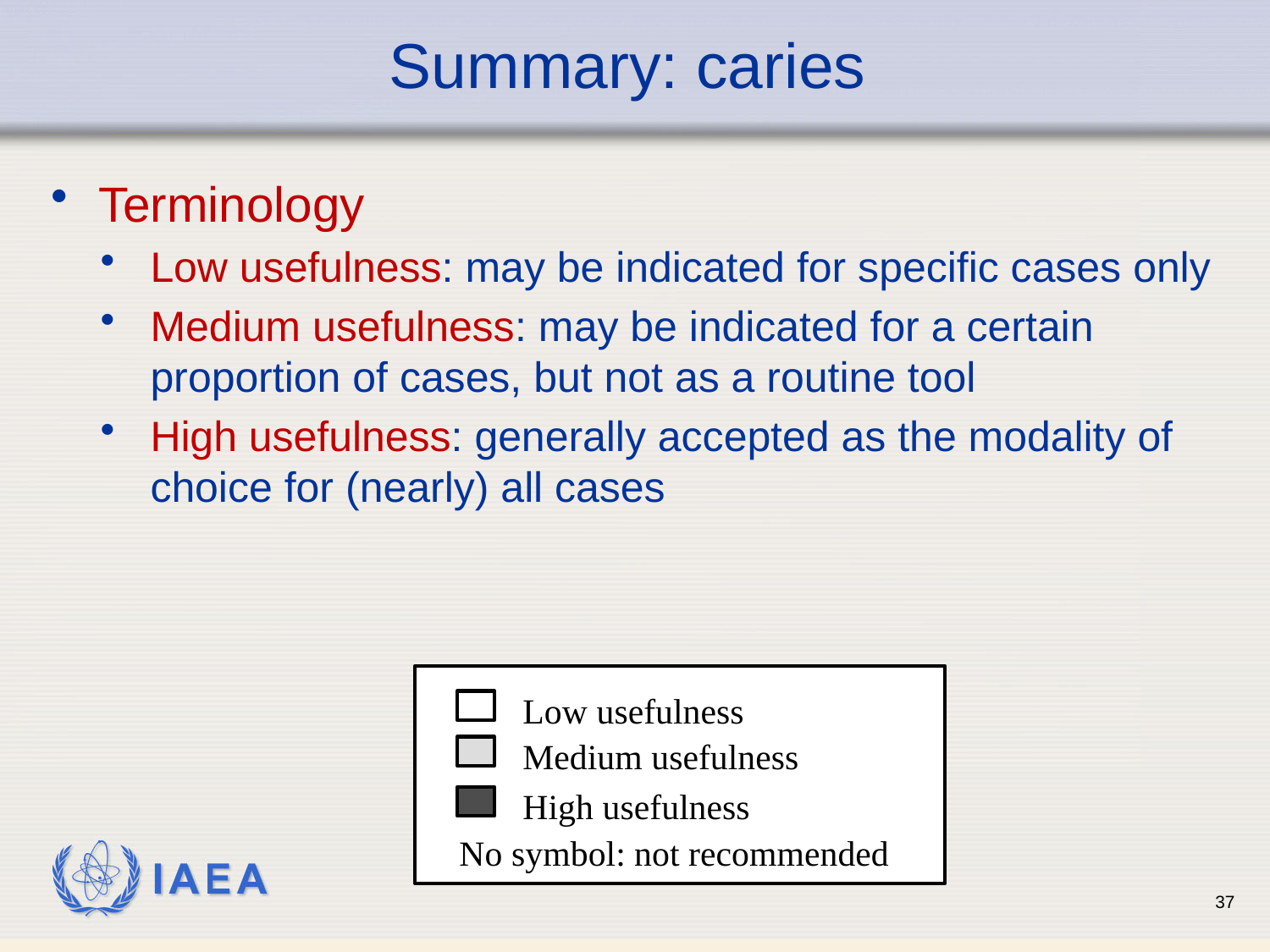

# Summary: caries
Terminology
Low usefulness: may be indicated for specific cases only
Medium usefulness: may be indicated for a certain proportion of cases, but not as a routine tool
High usefulness: generally accepted as the modality of choice for (nearly) all cases

Low usefulness

Medium usefulness

High usefulness

No symbol: not recommended
37